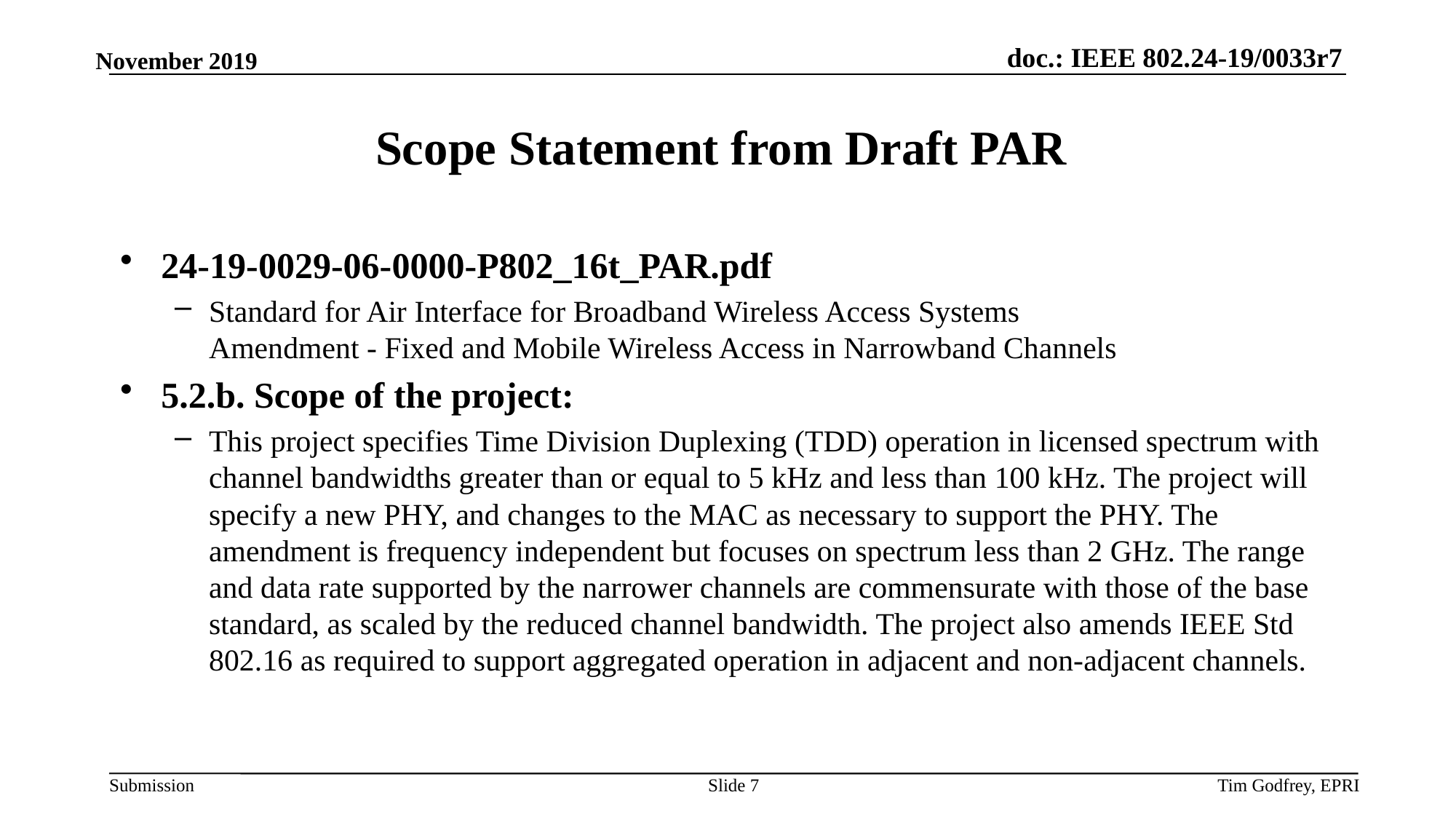

# Scope Statement from Draft PAR
24-19-0029-06-0000-P802_16t_PAR.pdf
Standard for Air Interface for Broadband Wireless Access Systems
Amendment - Fixed and Mobile Wireless Access in Narrowband Channels
5.2.b. Scope of the project:
This project specifies Time Division Duplexing (TDD) operation in licensed spectrum with channel bandwidths greater than or equal to 5 kHz and less than 100 kHz. The project will specify a new PHY, and changes to the MAC as necessary to support the PHY. The amendment is frequency independent but focuses on spectrum less than 2 GHz. The range and data rate supported by the narrower channels are commensurate with those of the base standard, as scaled by the reduced channel bandwidth. The project also amends IEEE Std 802.16 as required to support aggregated operation in adjacent and non-adjacent channels.
Slide 7
Tim Godfrey, EPRI